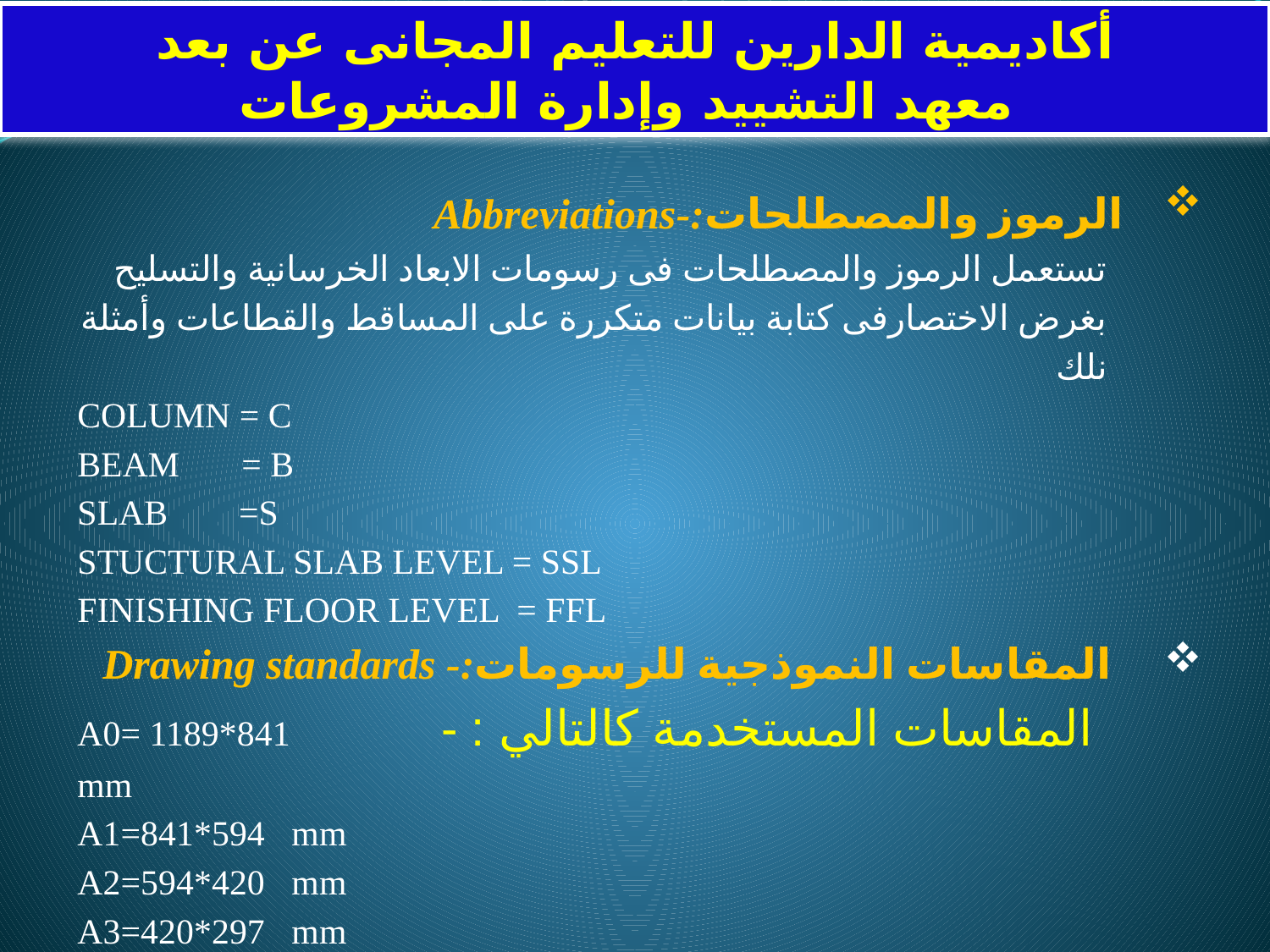

أكاديمية الدارين للتعليم المجانى عن بعد
معهد التشييد وإدارة المشروعات
الرموز والمصطلحات:-Abbreviations
تستعمل الرموز والمصطلحات فى رسومات الابعاد الخرسانية والتسليح بغرض الاختصارفى كتابة بيانات متكررة على المساقط والقطاعات وأمثلة نلك
COLUMN = C
BEAM       = B
SLAB        =S
STUCTURAL SLAB LEVEL = SSL
FINISHING FLOOR LEVEL  = FFL
 المقاسات النموذجية للرسومات:- Drawing standards
المقاسات المستخدمة كالتالي : -           	A0= 1189*841 mm
A1=841*594   mm
A2=594*420   mm
A3=420*297   mm
A4=297*210   mm